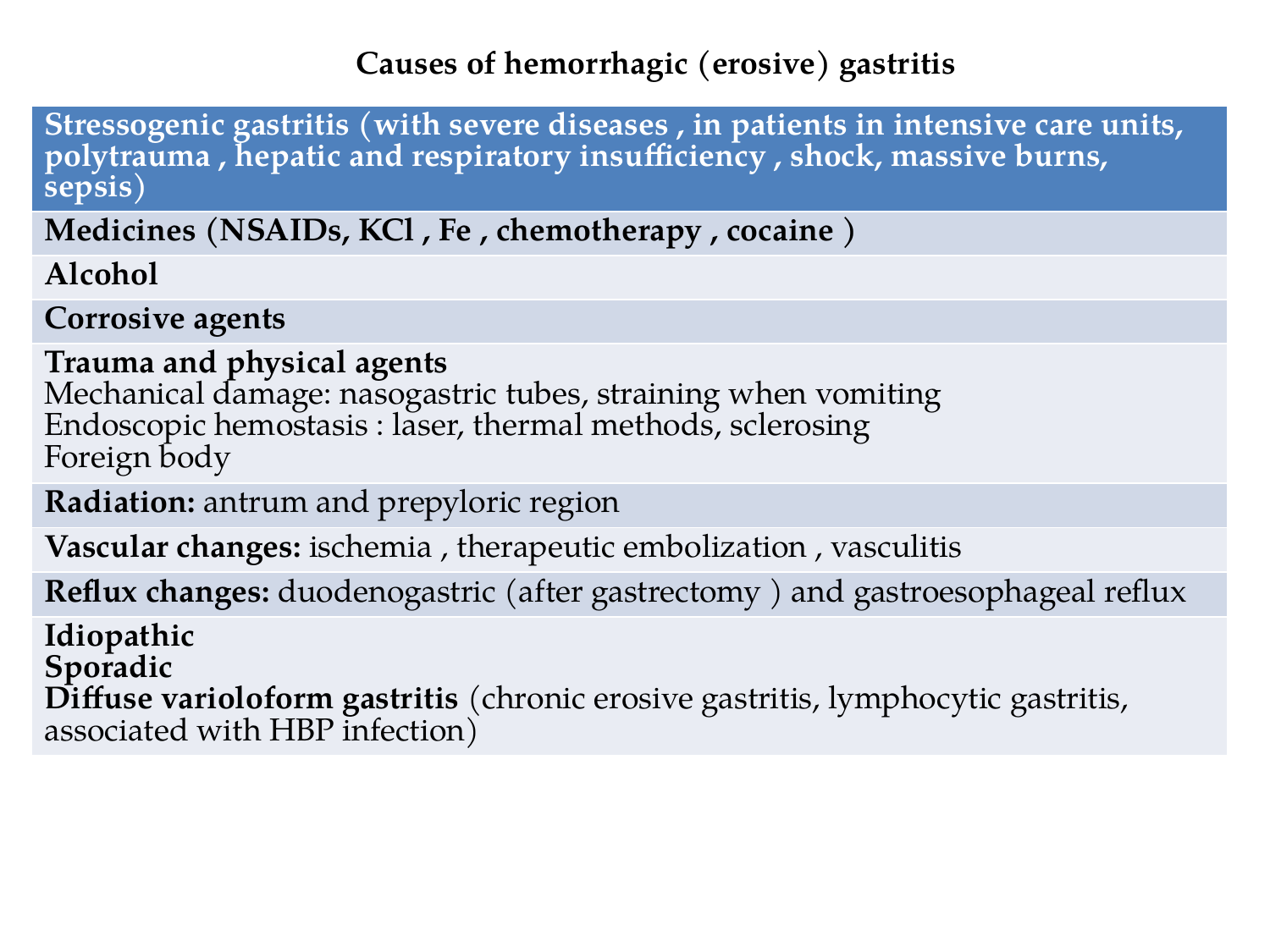

Causes of hemorrhagic (erosive) gastritis
| Stressogenic gastritis (with severe diseases , in patients in intensive care units, polytrauma , hepatic and respiratory insufficiency , shock, massive burns, sepsis) |
| --- |
| Medicines (NSAIDs, KCl , Fe , chemotherapy , cocaine ) |
| Alcohol |
| Corrosive agents |
| Trauma and physical agents Mechanical damage: nasogastric tubes, straining when vomiting Endoscopic hemostasis : laser, thermal methods, sclerosing Foreign body |
| Radiation: antrum and prepyloric region |
| Vascular changes: ischemia , therapeutic embolization , vasculitis |
| Reflux changes: duodenogastric (after gastrectomy ) and gastroesophageal reflux |
| Idiopathic Sporadic Diffuse varioloform gastritis (chronic erosive gastritis, lymphocytic gastritis, associated with HBP infection) |